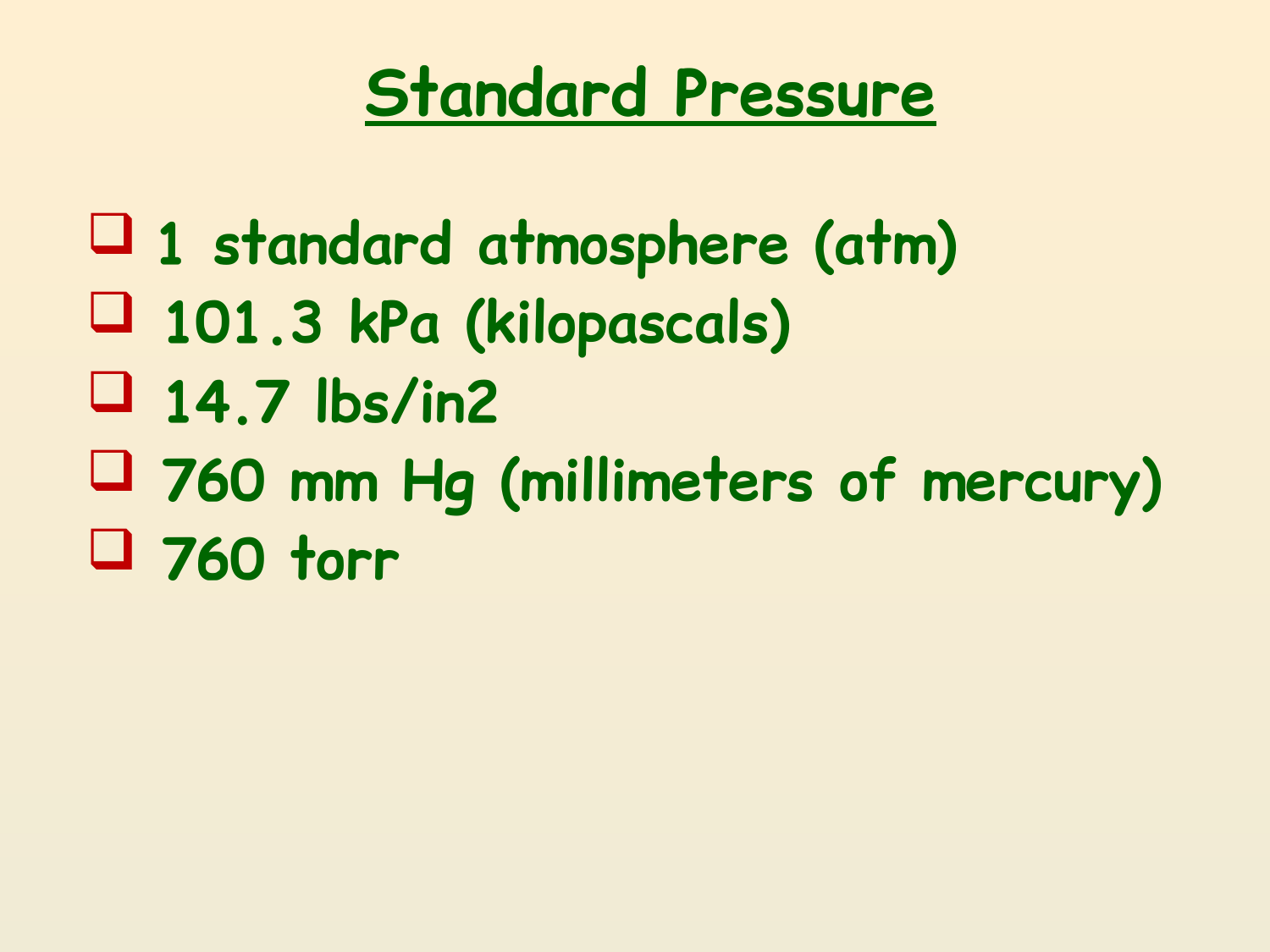

# Standard Pressure
 1 standard atmosphere (atm)
 101.3 kPa (kilopascals)
 14.7 lbs/in2
 760 mm Hg (millimeters of mercury)
 760 torr